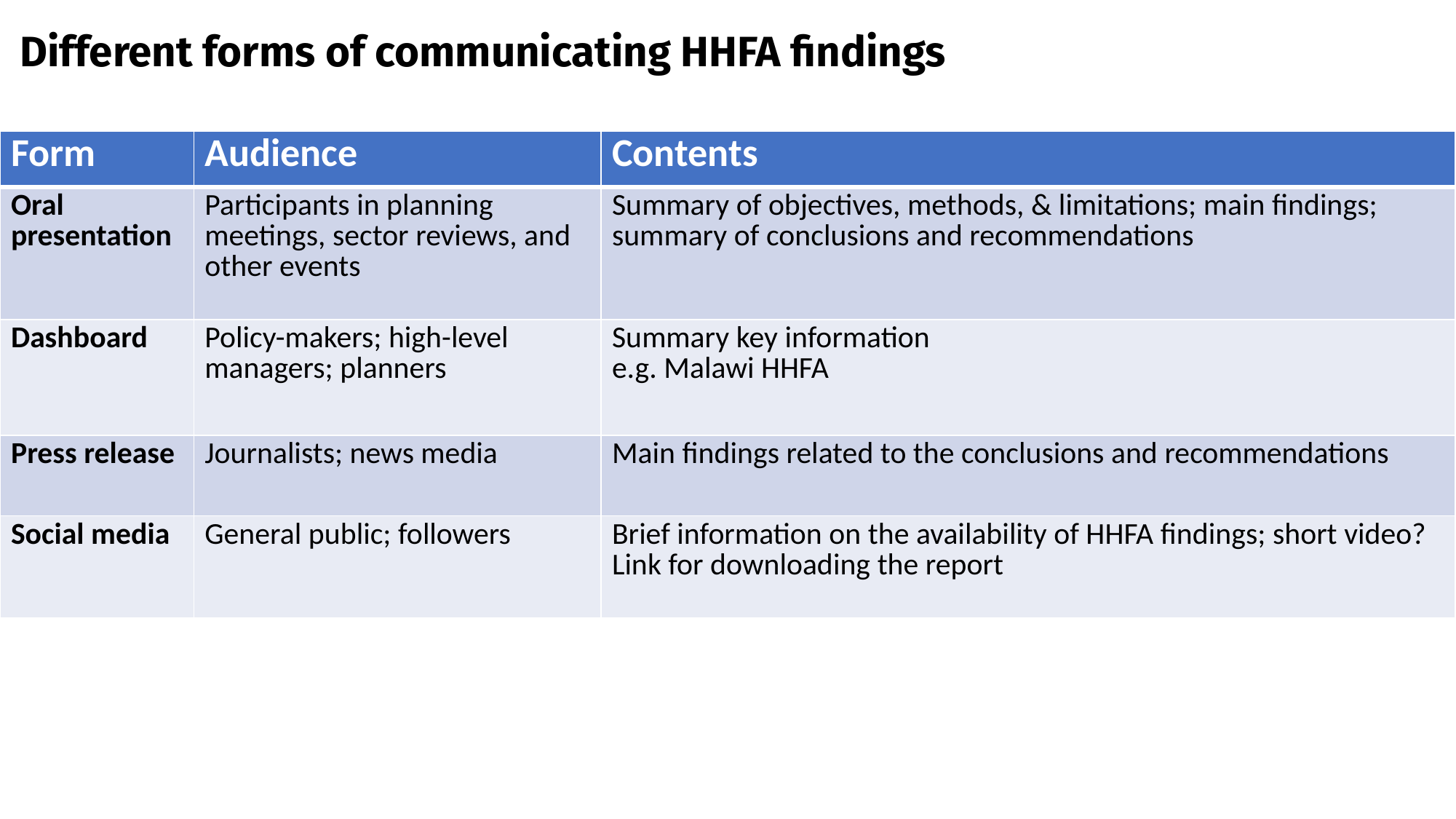

# Different forms of communicating HHFA findings
| Form | Audience | Contents |
| --- | --- | --- |
| Oral presentation | Participants in planning meetings, sector reviews, and other events | Summary of objectives, methods, & limitations; main findings; summary of conclusions and recommendations |
| Dashboard | Policy-makers; high-level managers; planners | Summary key information e.g. Malawi HHFA |
| Press release | Journalists; news media | Main findings related to the conclusions and recommendations |
| Social media | General public; followers | Brief information on the availability of HHFA findings; short video? Link for downloading the report |